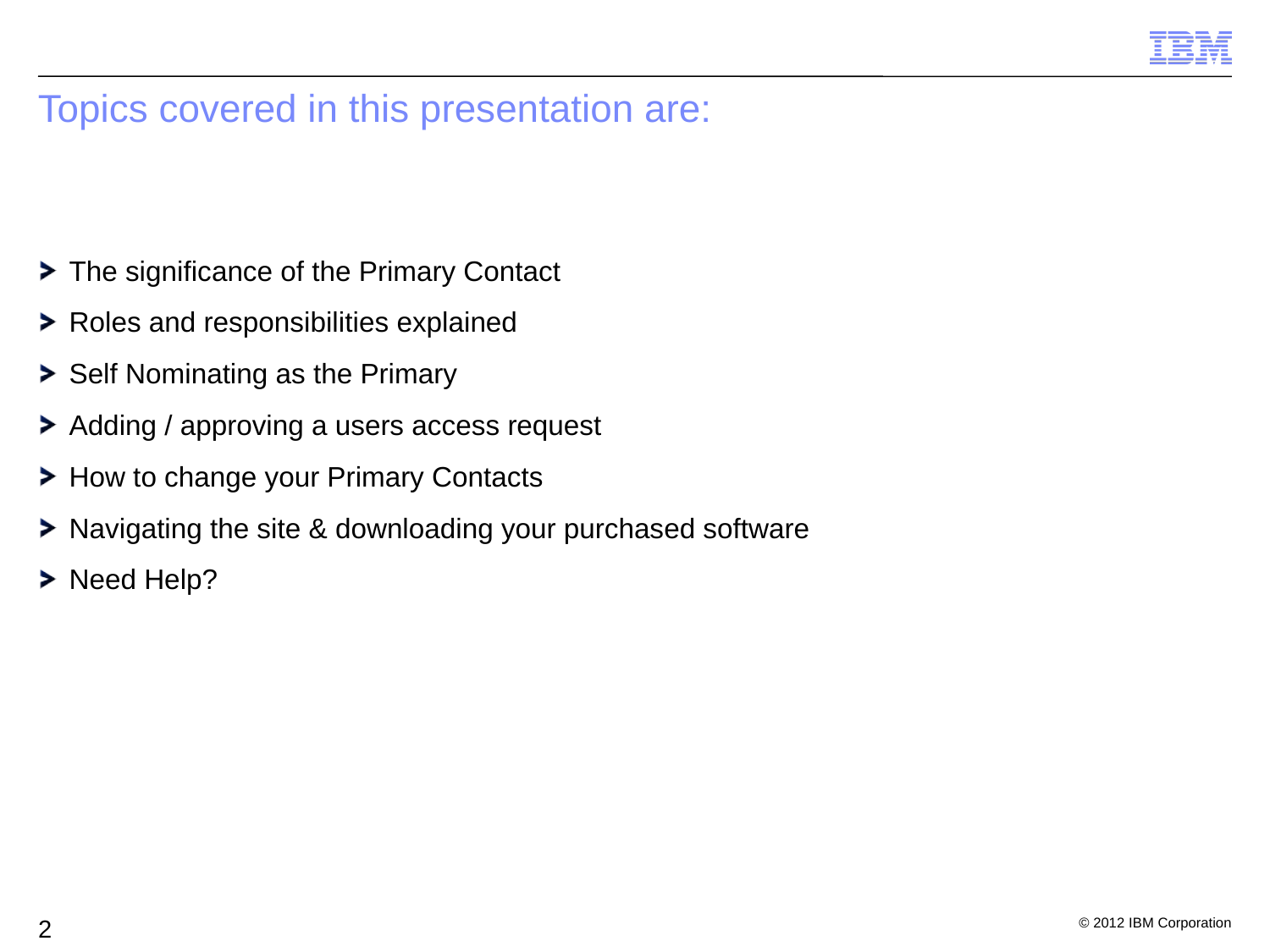

Topics covered in this presentation are:

The significance of the Primary Contact
Roles and responsibilities explained
Self Nominating as the Primary
Adding / approving a users access request
How to change your Primary Contacts
Navigating the site & downloading your purchased software
Need Help?

2